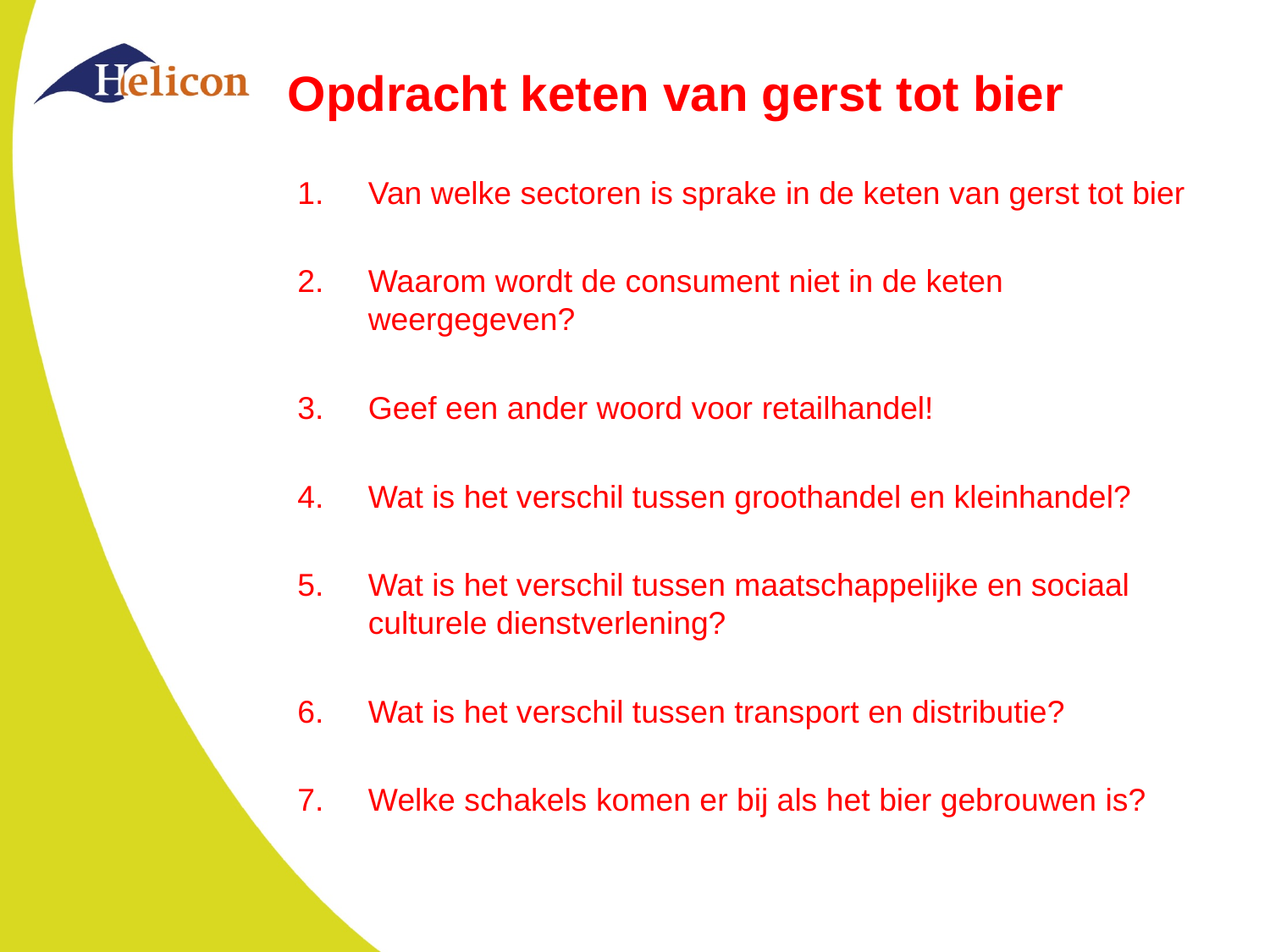

# Opdracht keten van gerst tot bier
Van welke sectoren is sprake in de keten van gerst tot bier

Waarom wordt de consument niet in de keten weergegeven?

Geef een ander woord voor retailhandel!

Wat is het verschil tussen groothandel en kleinhandel?

Wat is het verschil tussen maatschappelijke en sociaal culturele dienstverlening?

Wat is het verschil tussen transport en distributie?

Welke schakels komen er bij als het bier gebrouwen is?